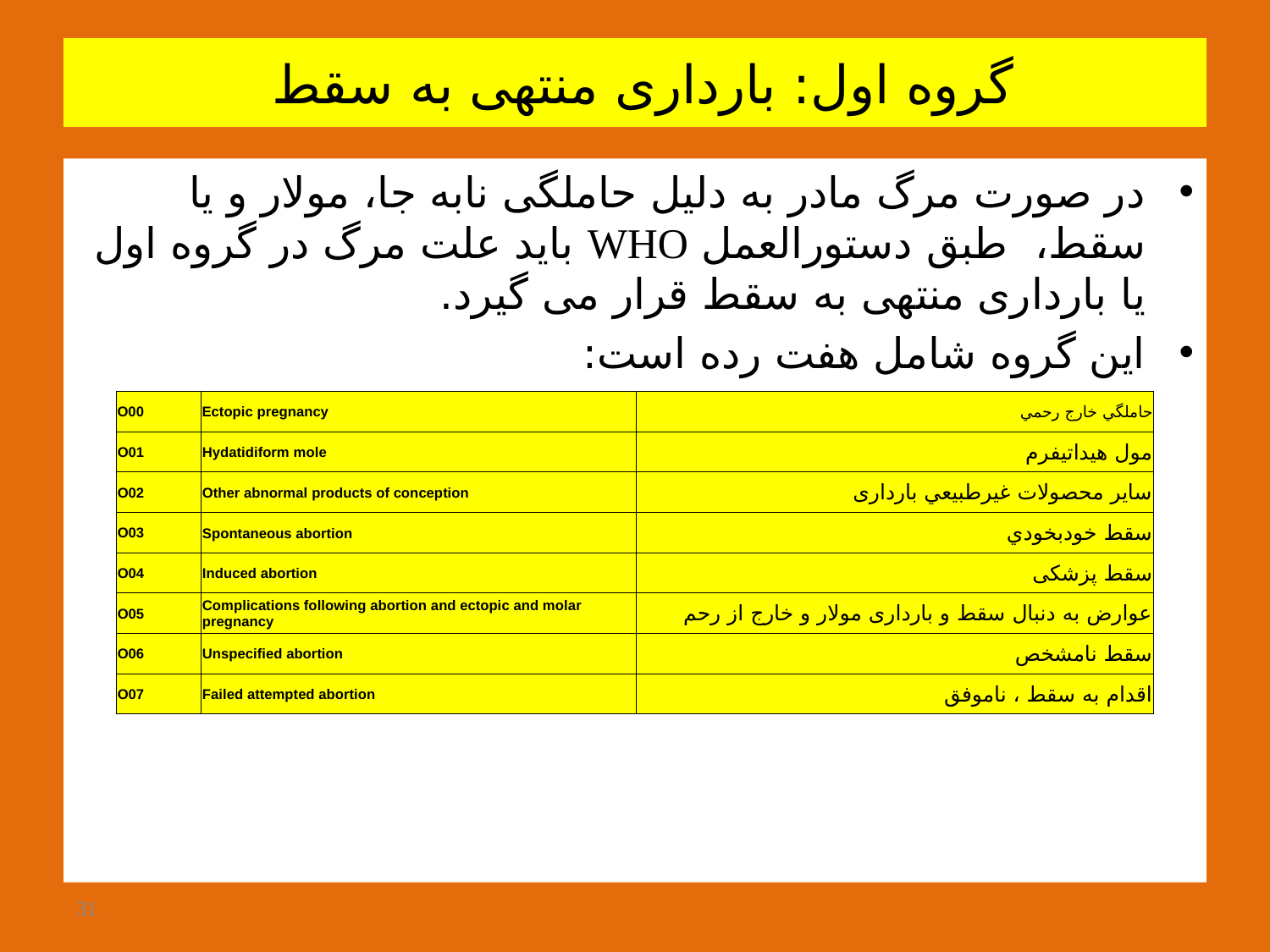

# گروه اول: بارداری منتهی به سقط
در صورت مرگ مادر به دلیل حاملگی نابه جا، مولار و یا سقط،  طبق دستورالعمل WHO باید علت مرگ در گروه اول یا بارداری منتهی به سقط قرار می گیرد.
این گروه شامل هفت رده است:

| O00 | Ectopic pregnancy | حاملگي خارج رحمي |
| --- | --- | --- |
| O01 | Hydatidiform mole | مول هيداتيفرم |
| O02 | Other abnormal products of conception | ساير محصولات غيرطبيعي بارداری |
| O03 | Spontaneous abortion | سقط خودبخودي |
| O04 | Induced abortion | سقط پزشکی |
| O05 | Complications following abortion and ectopic and molar pregnancy | عوارض به دنبال سقط و بارداری مولار و خارج از رحم |
| O06 | Unspecified abortion | سقط نامشخص |
| O07 | Failed attempted abortion | اقدام به سقط ، ناموفق |
31